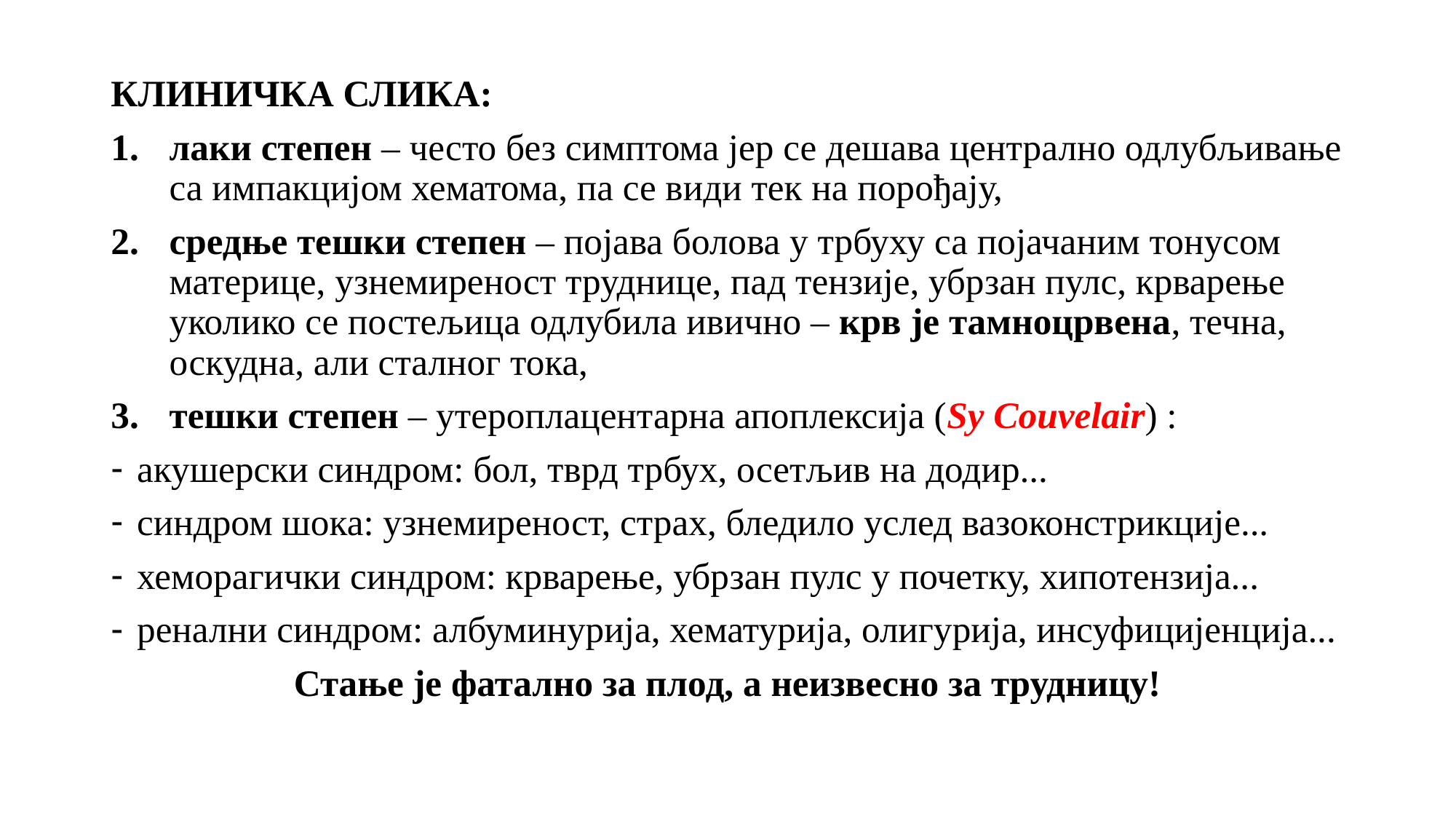

КЛИНИЧКА СЛИКА:
лаки степен – често без симптома јер се дешава централно одлубљивање са импакцијом хематома, па се види тек на порођају,
средње тешки степен – појава болова у трбуху са појачаним тонусом материце, узнемиреност труднице, пад тензије, убрзан пулс, крварење уколико се постељица одлубила ивично – крв је тамноцрвена, течна, оскудна, али сталног тока,
тешки степен – утероплацентарна апоплексија (Sy Couvelair) :
акушерски синдром: бол, тврд трбух, осетљив на додир...
синдром шока: узнемиреност, страх, бледило услед вазоконстрикције...
хеморагички синдром: крварење, убрзан пулс у почетку, хипотензија...
ренални синдром: албуминурија, хематурија, олигурија, инсуфицијенција...
Стање је фатално за плод, а неизвесно за трудницу!